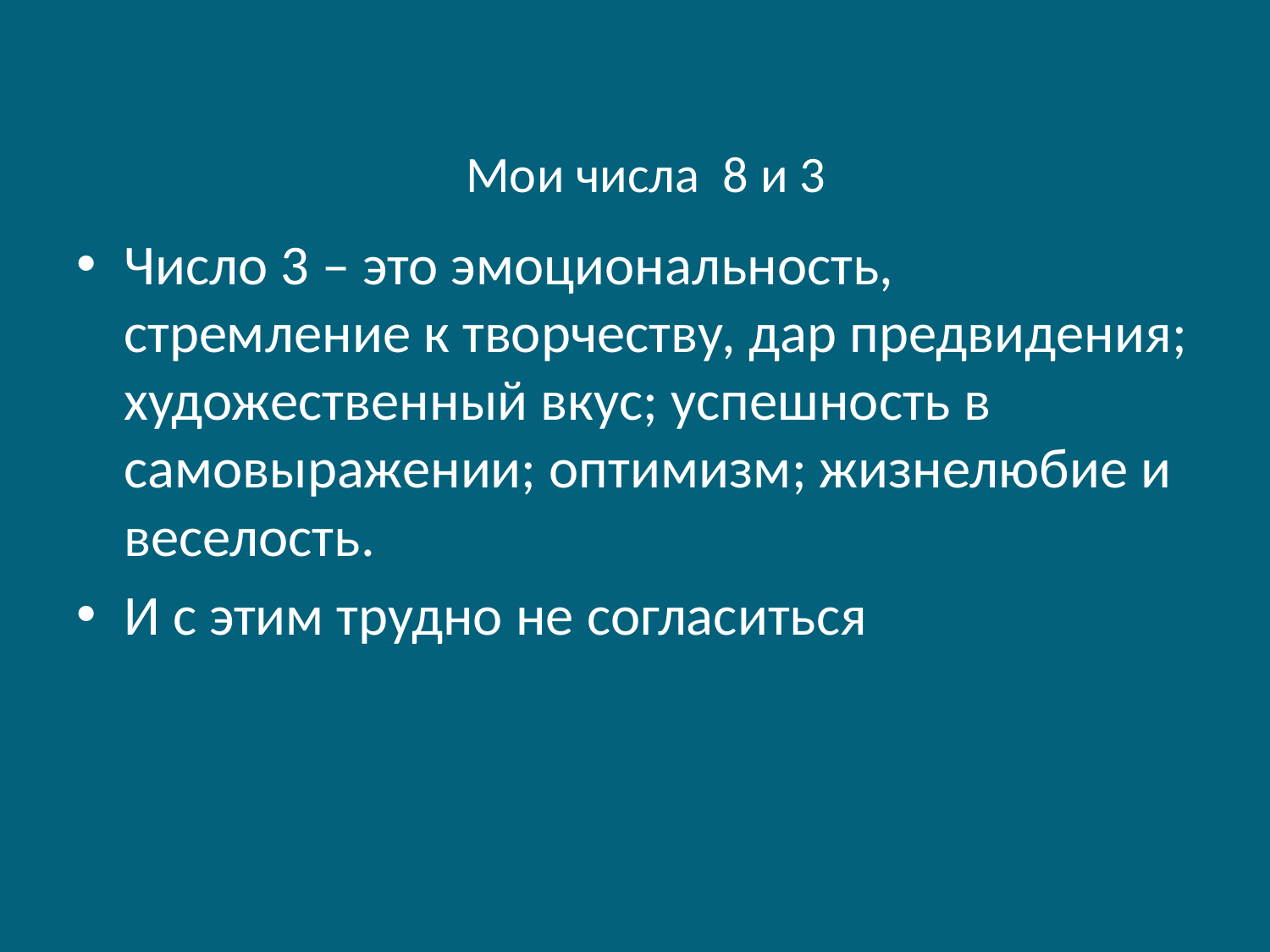

Мои числа  8 и 3
Число 3 – это эмоциональность, стремление к творчеству, дар предвидения; художественный вкус; успешность в самовыражении; оптимизм; жизнелюбие и веселость.
И с этим трудно не согласиться